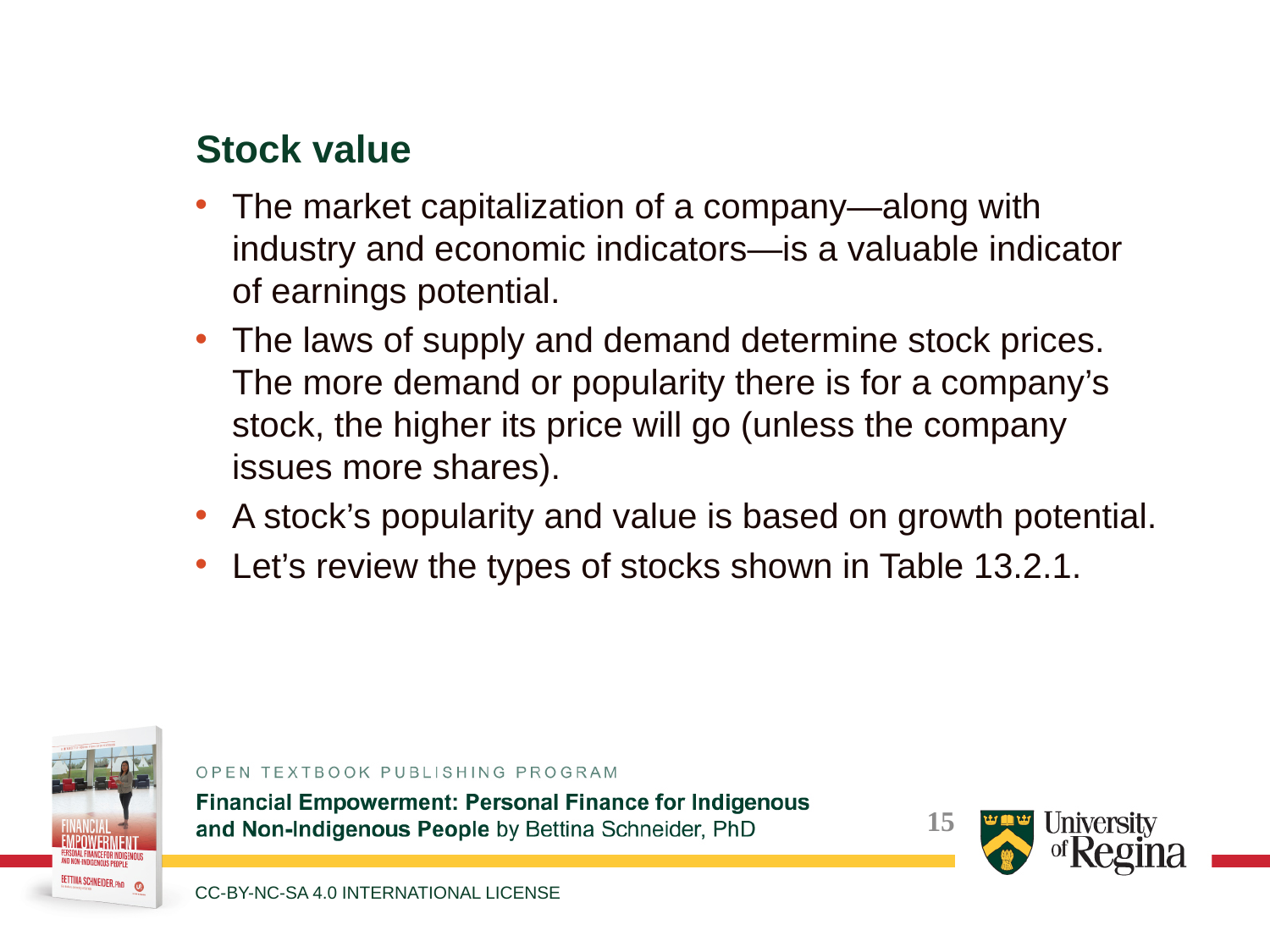

Stock value
The market capitalization of a company—along with industry and economic indicators—is a valuable indicator of earnings potential.
The laws of supply and demand determine stock prices. The more demand or popularity there is for a company’s stock, the higher its price will go (unless the company issues more shares).
A stock’s popularity and value is based on growth potential.
Let’s review the types of stocks shown in Table 13.2.1.
CC-BY-NC-SA 4.0 INTERNATIONAL LICENSE